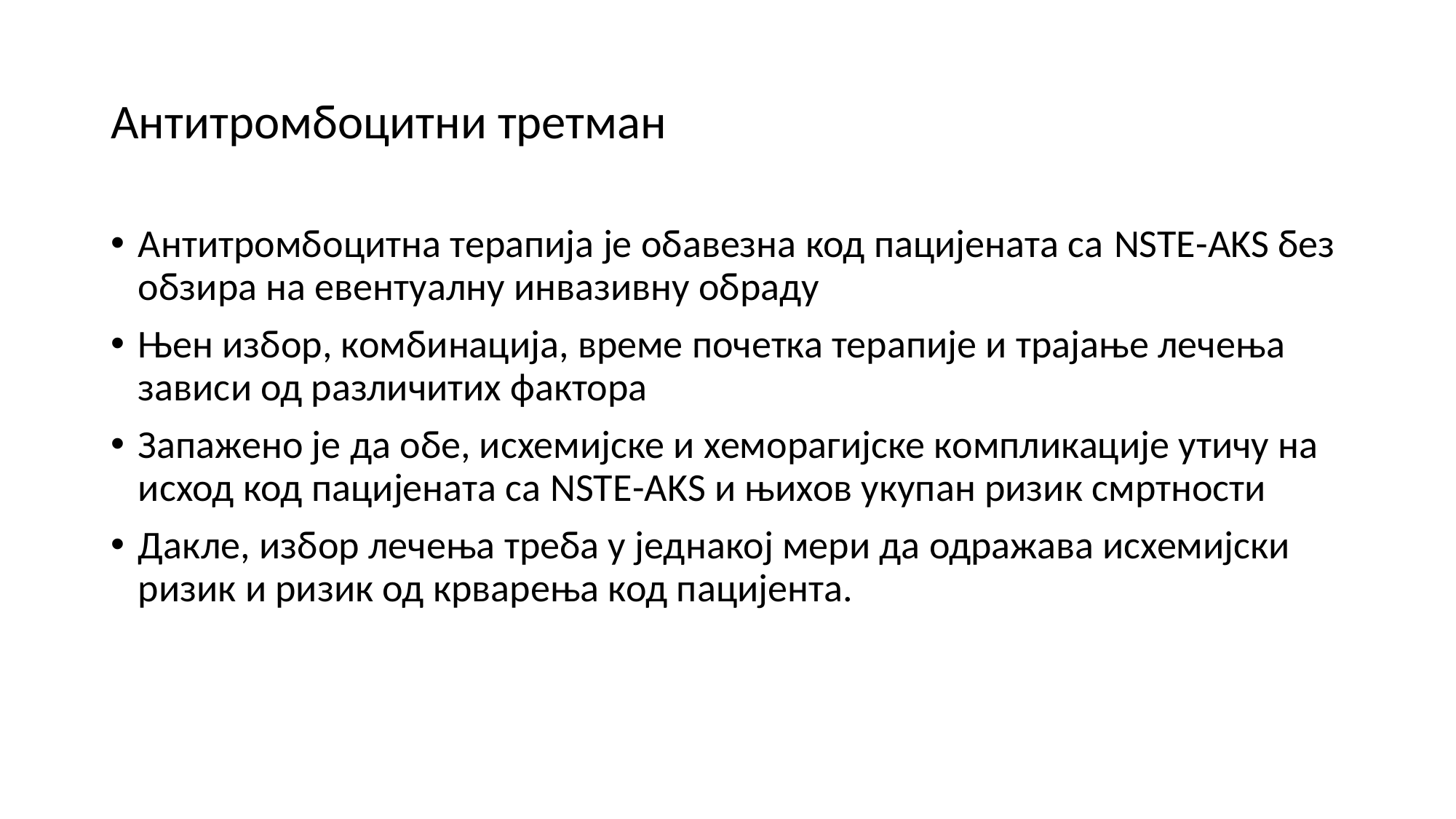

# Антитромбоцитни третман
Антитромбоцитна терапија је обавезна код пацијената са NSTE-АKS без обзира на евентуалну инвазивну обраду
Њен избор, комбинација, време почетка терапије и трајање лечења зависи од различитих фактора
Запажено је да обе, исхемијске и хеморагијске компликације утичу на исход код пацијената са NSTE-АKS и њихов укупан ризик смртности
Дакле, избор лечења треба у једнакој мери да одражава исхемијски ризик и ризик од крварења код пацијента.